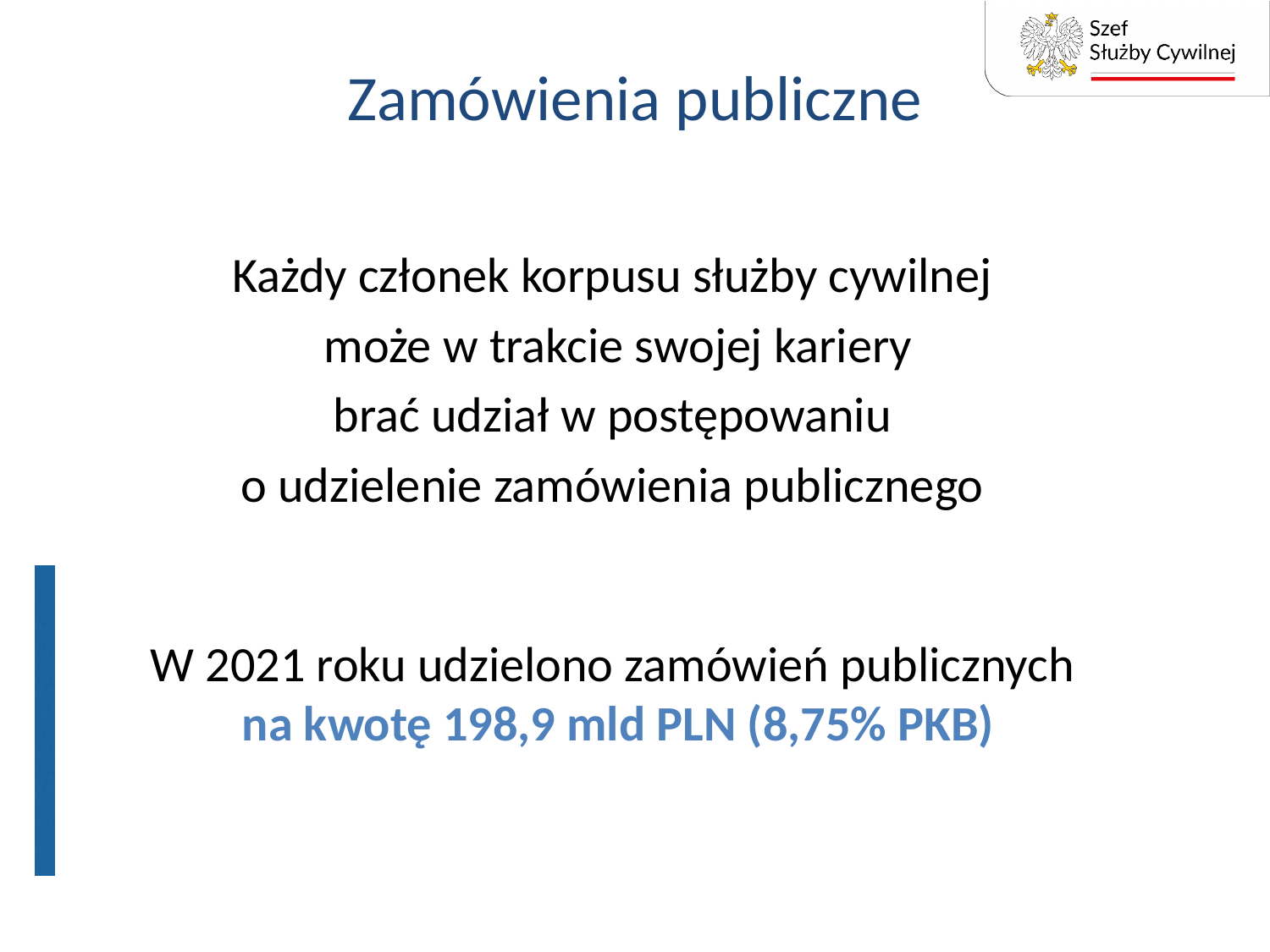

# Zamówienia publiczne
Każdy członek korpusu służby cywilnej
może w trakcie swojej kariery
brać udział w postępowaniu
o udzielenie zamówienia publicznego
W 2021 roku udzielono zamówień publicznych
na kwotę 198,9 mld PLN (8,75% PKB)